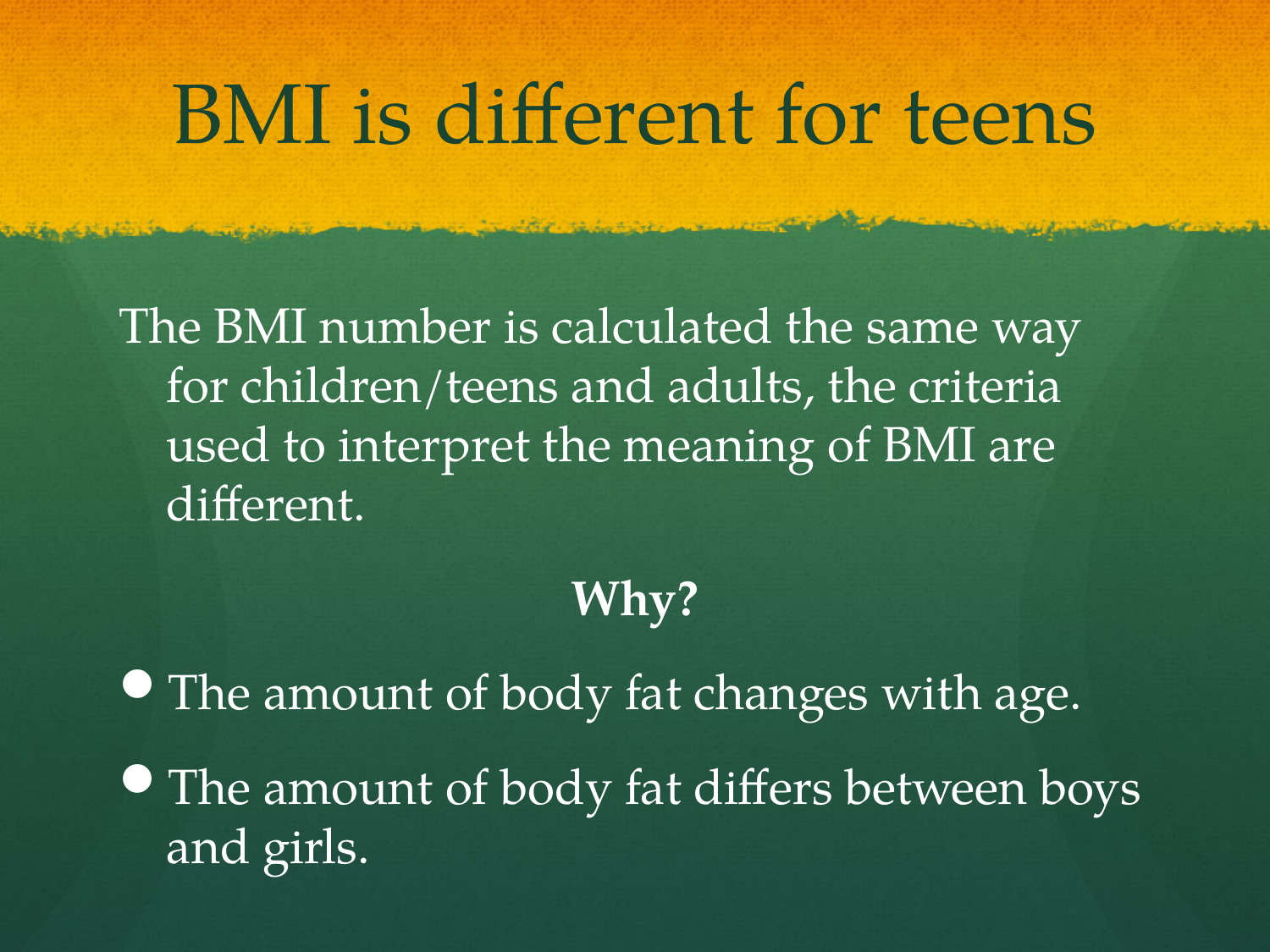

# BMI is different for teens
The BMI number is calculated the same way for children/teens and adults, the criteria used to interpret the meaning of BMI are different.
Why?
The amount of body fat changes with age.
The amount of body fat differs between boys and girls.